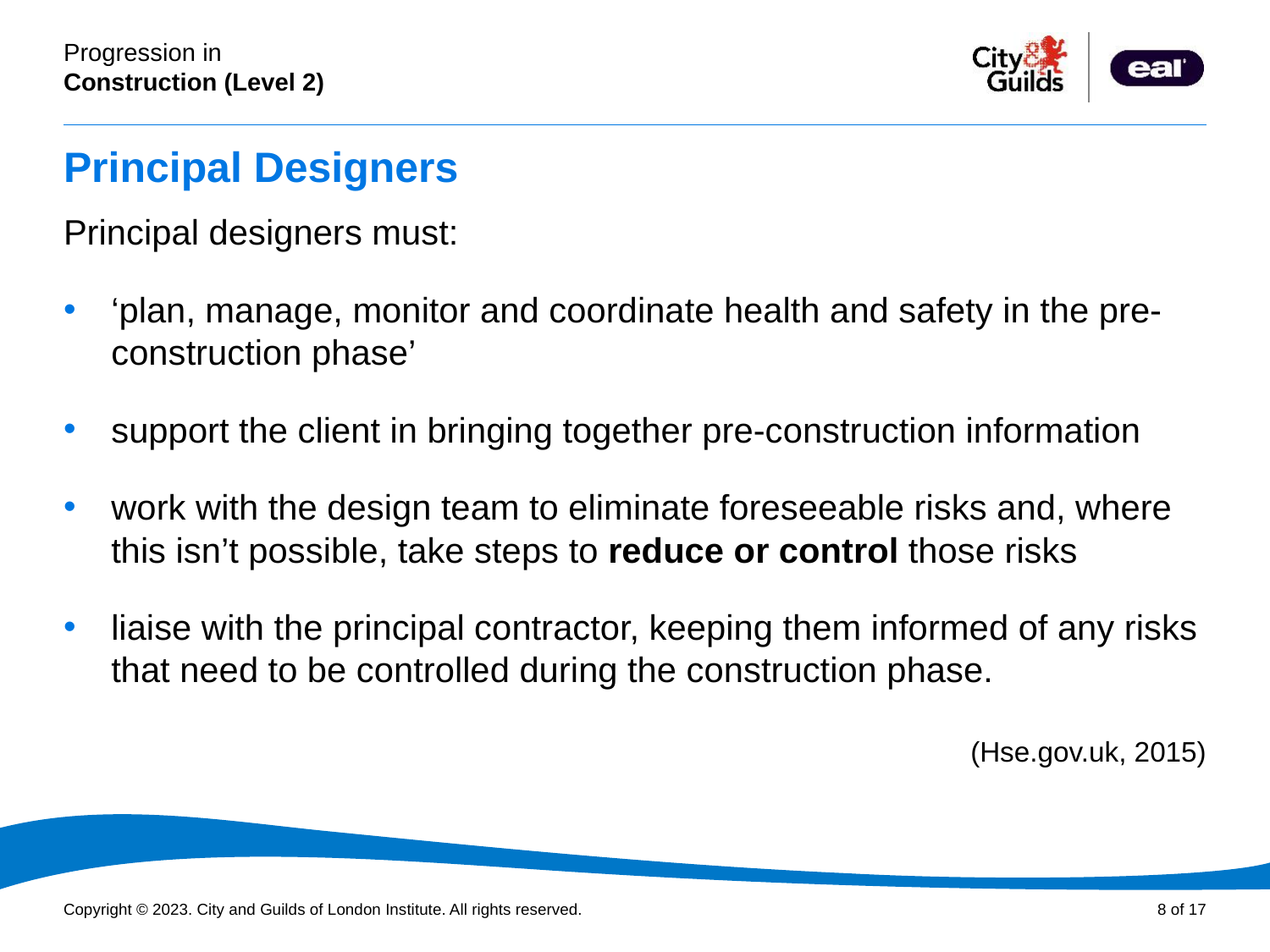

# Principal Designers
Principal designers must:
‘plan, manage, monitor and coordinate health and safety in the pre-construction phase’
support the client in bringing together pre-construction information
work with the design team to eliminate foreseeable risks and, where this isn’t possible, take steps to reduce or control those risks
liaise with the principal contractor, keeping them informed of any risks that need to be controlled during the construction phase.
(Hse.gov.uk, 2015)